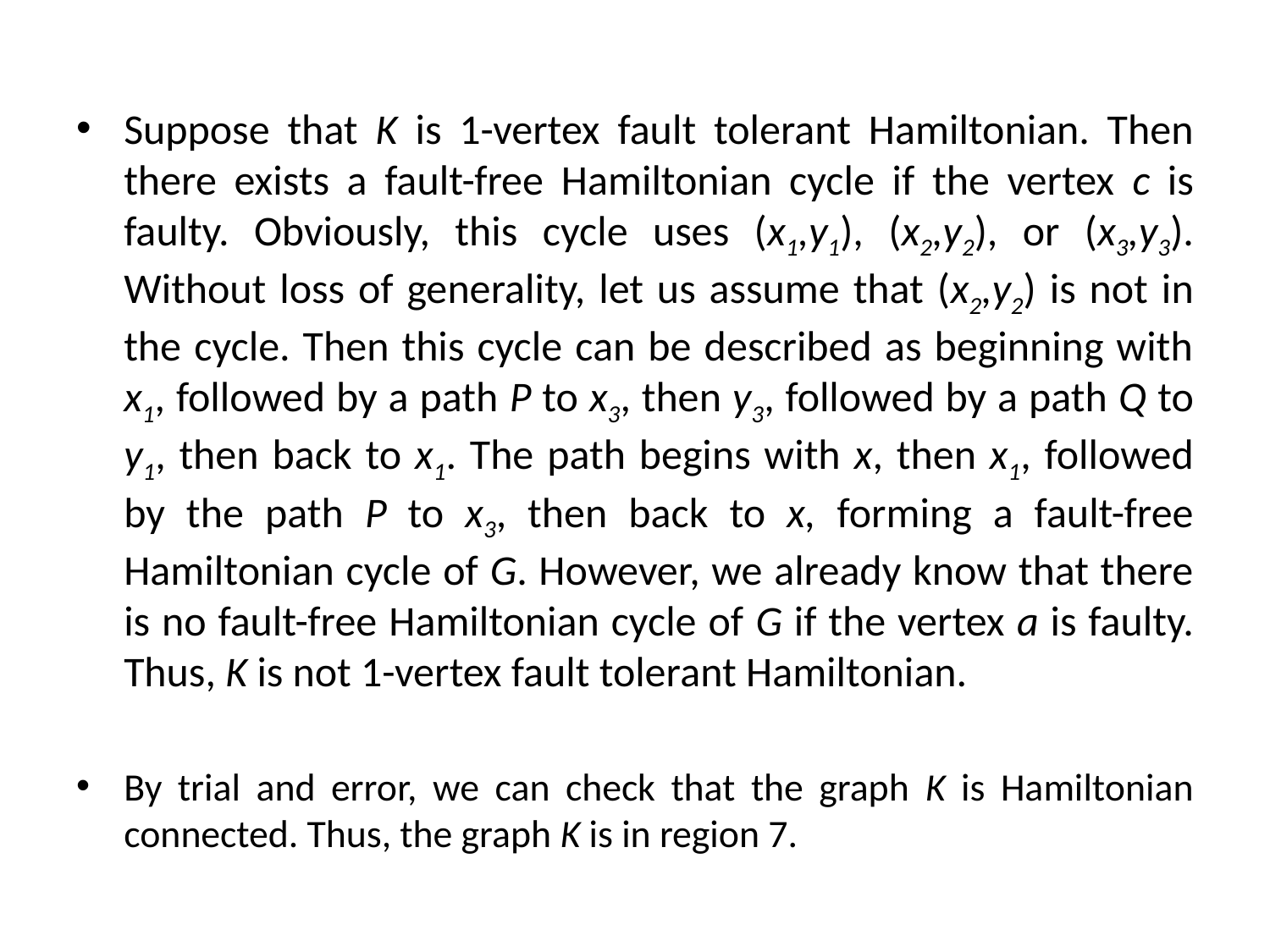

Suppose that K is 1-vertex fault tolerant Hamiltonian. Then there exists a fault-free Hamiltonian cycle if the vertex c is faulty. Obviously, this cycle uses (x1,y1), (x2,y2), or (x3,y3). Without loss of generality, let us assume that (x2,y2) is not in the cycle. Then this cycle can be described as beginning with x1, followed by a path P to x3, then y3, followed by a path Q to y1, then back to x1. The path begins with x, then x1, followed by the path P to x3, then back to x, forming a fault-free Hamiltonian cycle of G. However, we already know that there is no fault-free Hamiltonian cycle of G if the vertex a is faulty. Thus, K is not 1-vertex fault tolerant Hamiltonian.

By trial and error, we can check that the graph K is Hamiltonian connected. Thus, the graph K is in region 7.